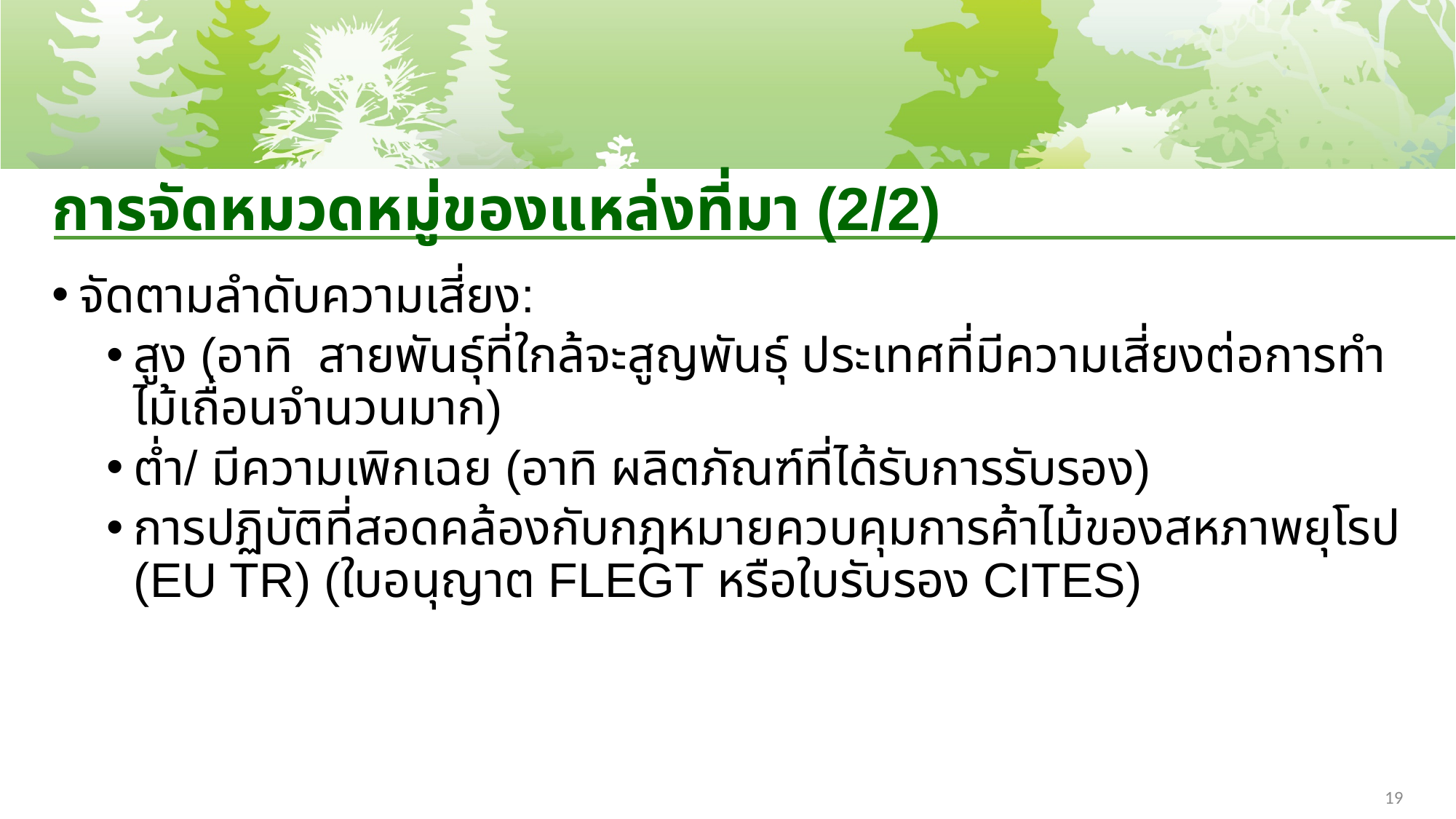

# การจัดหมวดหมู่ของแหล่งที่มา (2/2)
จัดตามลำดับความเสี่ยง:
สูง (อาทิ  สายพันธุ์ที่ใกล้จะสูญพันธุ์ ประเทศที่มีความเสี่ยงต่อการทำไม้เถื่อนจำนวนมาก)
ต่ำ/ มีความเพิกเฉย (อาทิ ผลิตภัณฑ์ที่ได้รับการรับรอง)
การปฏิบัติที่สอดคล้องกับกฎหมายควบคุมการค้าไม้ของสหภาพยุโรป (EU TR) (ใบอนุญาต FLEGT หรือใบรับรอง CITES)

19